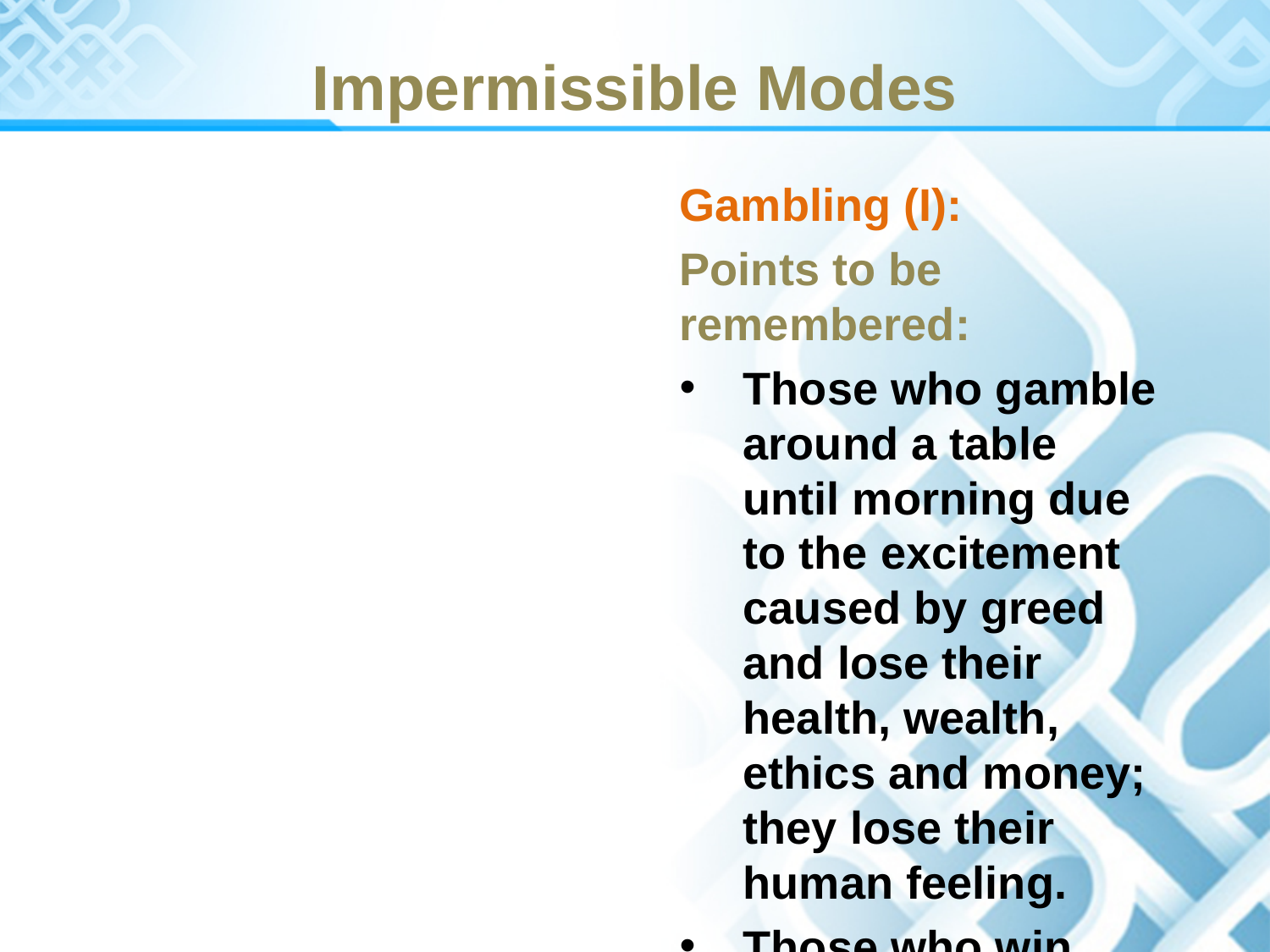

Impermissible Modes
Gambling (I):
Points to be remembered:
Those who gamble around a table until morning due to the excitement caused by greed and lose their health, wealth, ethics and money; they lose their human feeling.
Those who win today lose some other day.